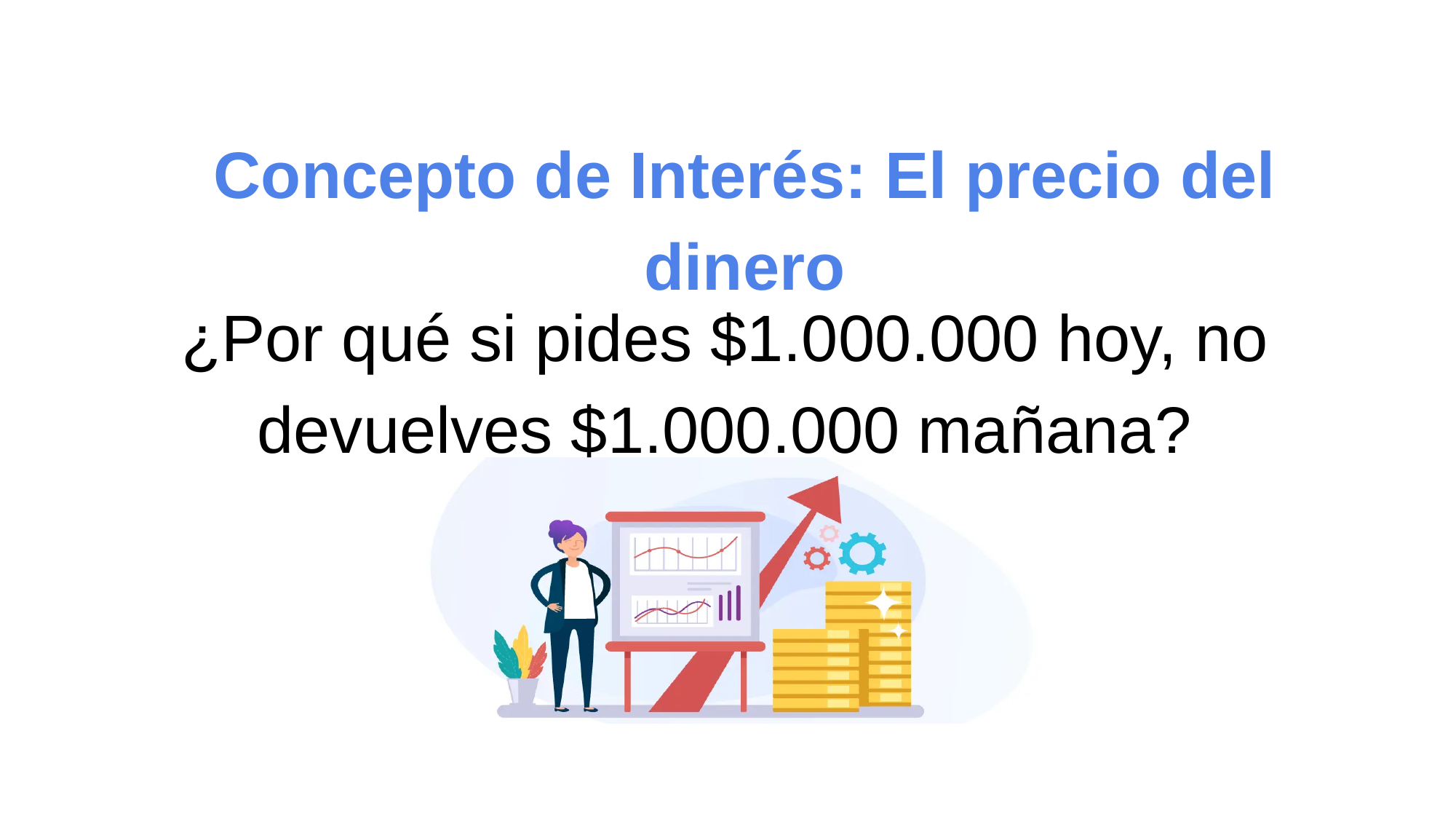

Concepto de Interés: El precio del dinero
¿Por qué si pides $1.000.000 hoy, no devuelves $1.000.000 mañana?